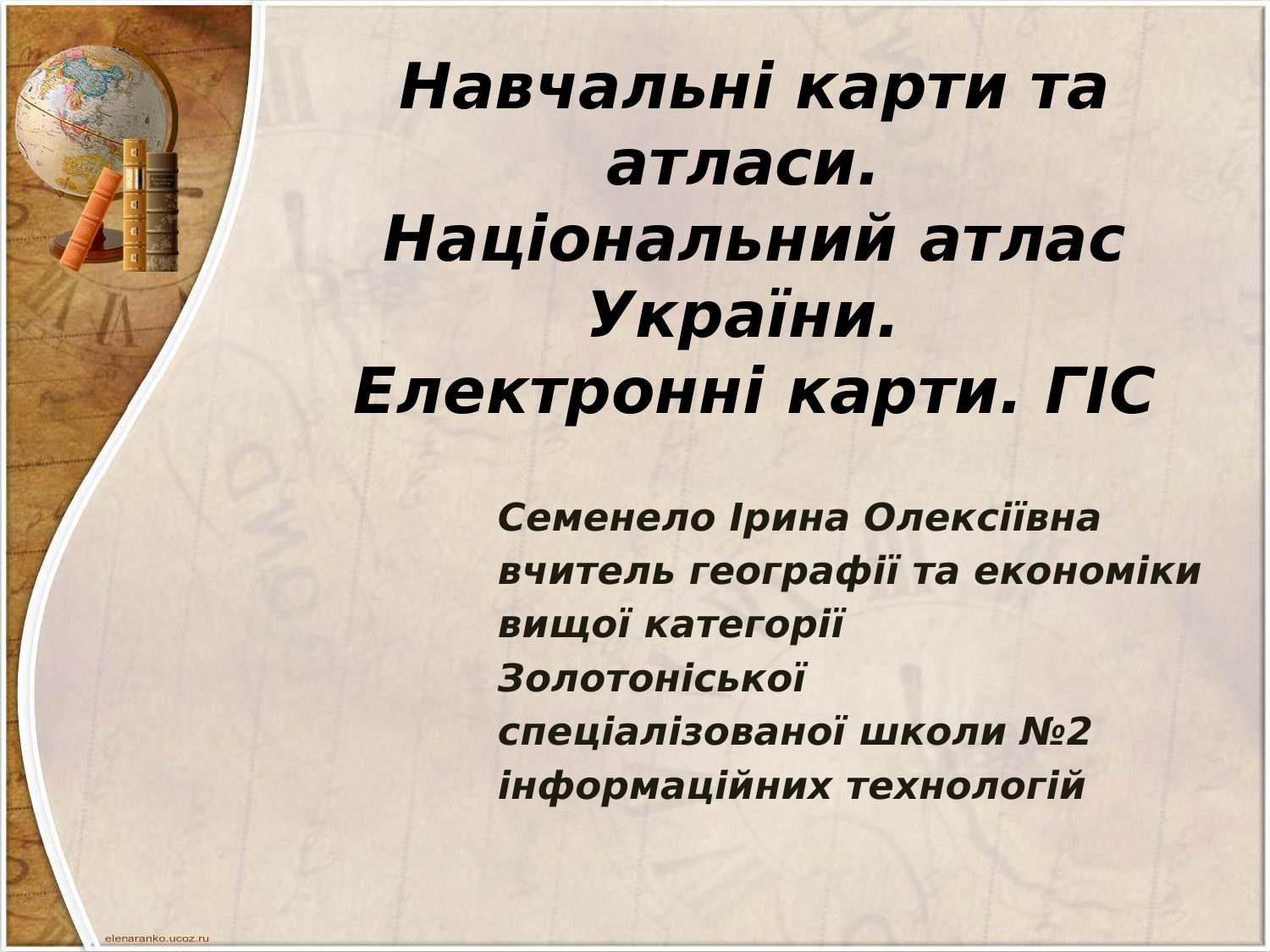

# Навчальні карти та атласи. Національний атлас України. Електронні карти. ГІС
Семенело Ірина Олексіївна
вчитель географії та економіки
вищої категорії
Золотоніської
спеціалізованої школи №2
інформаційних технологій